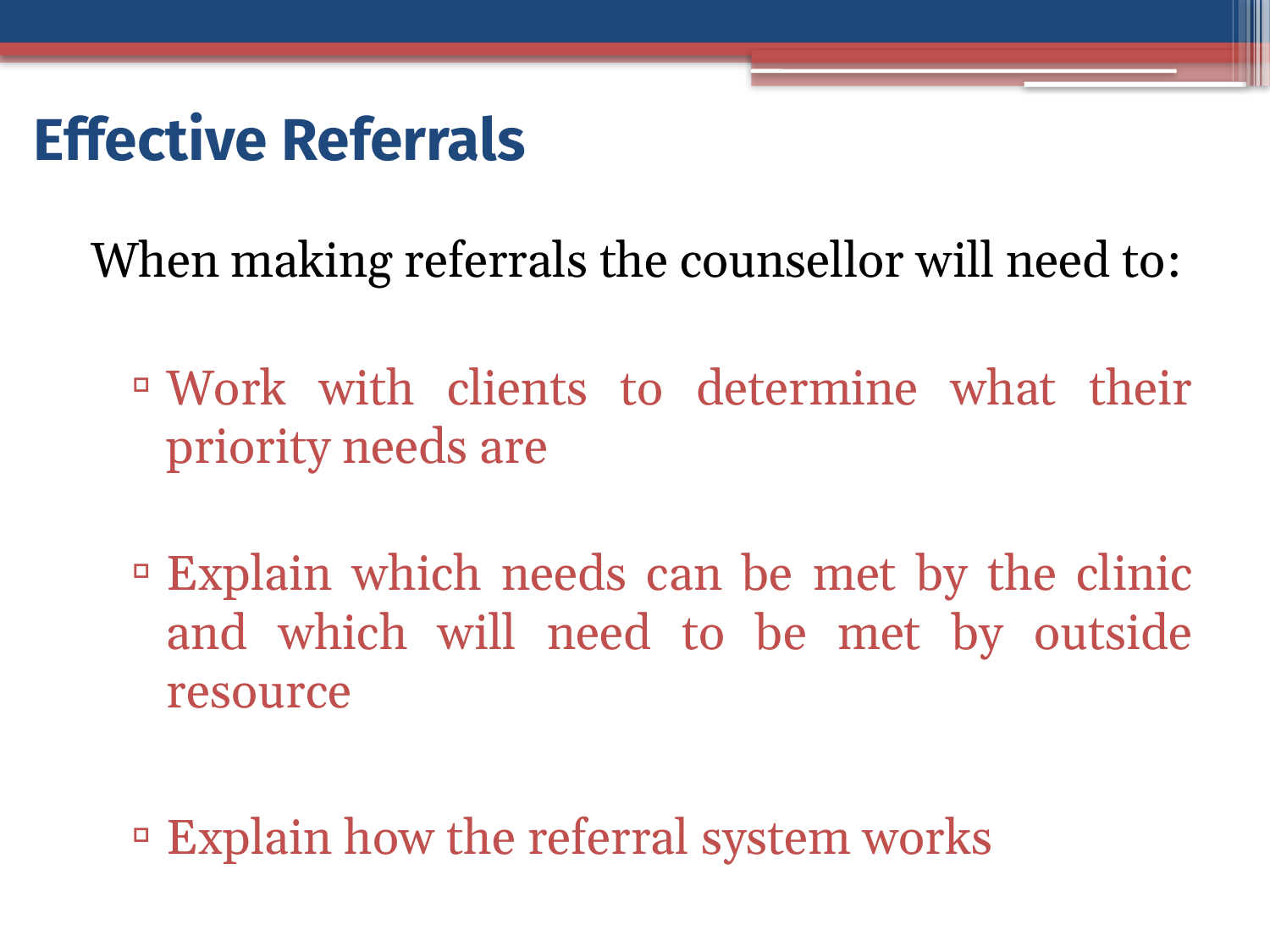

# Effective Referrals
When making referrals the counsellor will need to:

Work with clients to determine what their priority needs are

Explain which needs can be met by the clinic and which will need to be met by outside resource

Explain how the referral system works